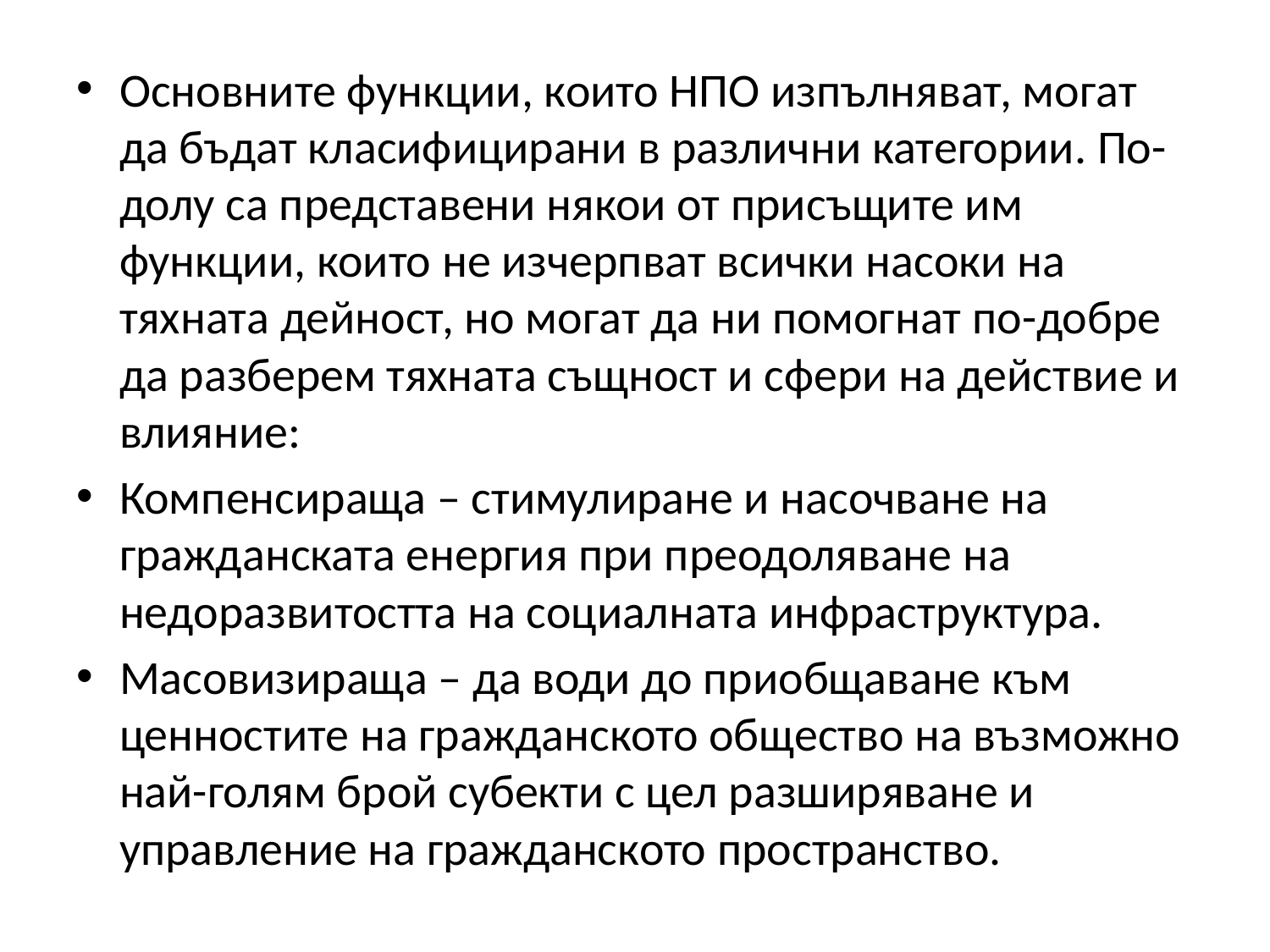

Основните функции, които НПО изпълняват, могат да бъдат класифицирани в различни категории. По-долу са представени някои от присъщите им функции, които не изчерпват всички насоки на тяхната дейност, но могат да ни помогнат по-добре да разберем тяхната същност и сфери на действие и влияние:
Компенсираща – стимулиране и насочване на гражданската енергия при преодоляване на недоразвитостта на социалната инфраструктура.
Масовизираща – да води до приобщаване към ценностите на гражданското общество на възможно най-голям брой субекти с цел разширяване и управление на гражданското пространство.